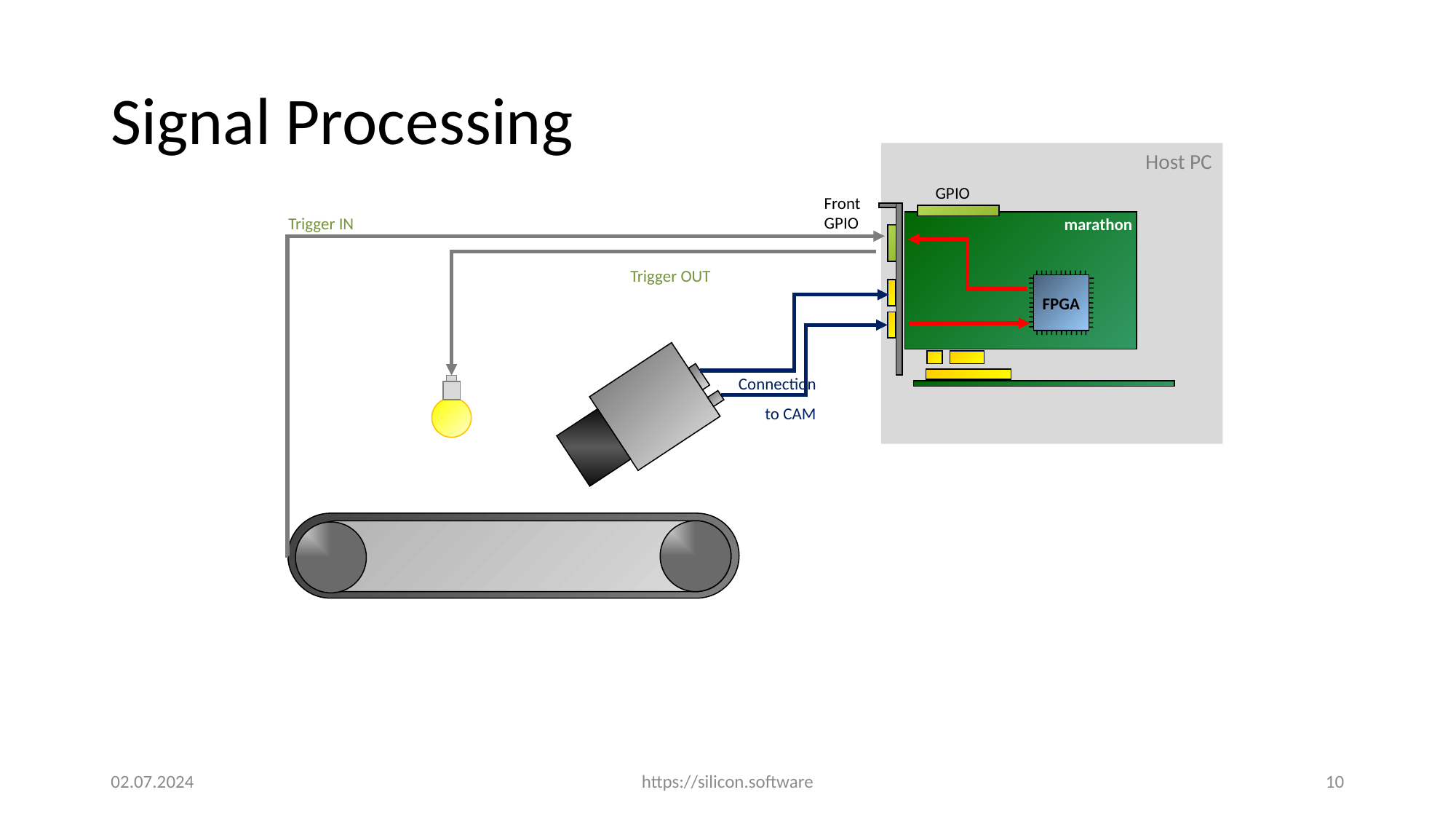

# Signal Processing
Host PC

GPIO

marathon

FPGA

Front GPIO
Trigger IN
Trigger OUT
Connection
to CAM

02.07.2024
https://silicon.software
10